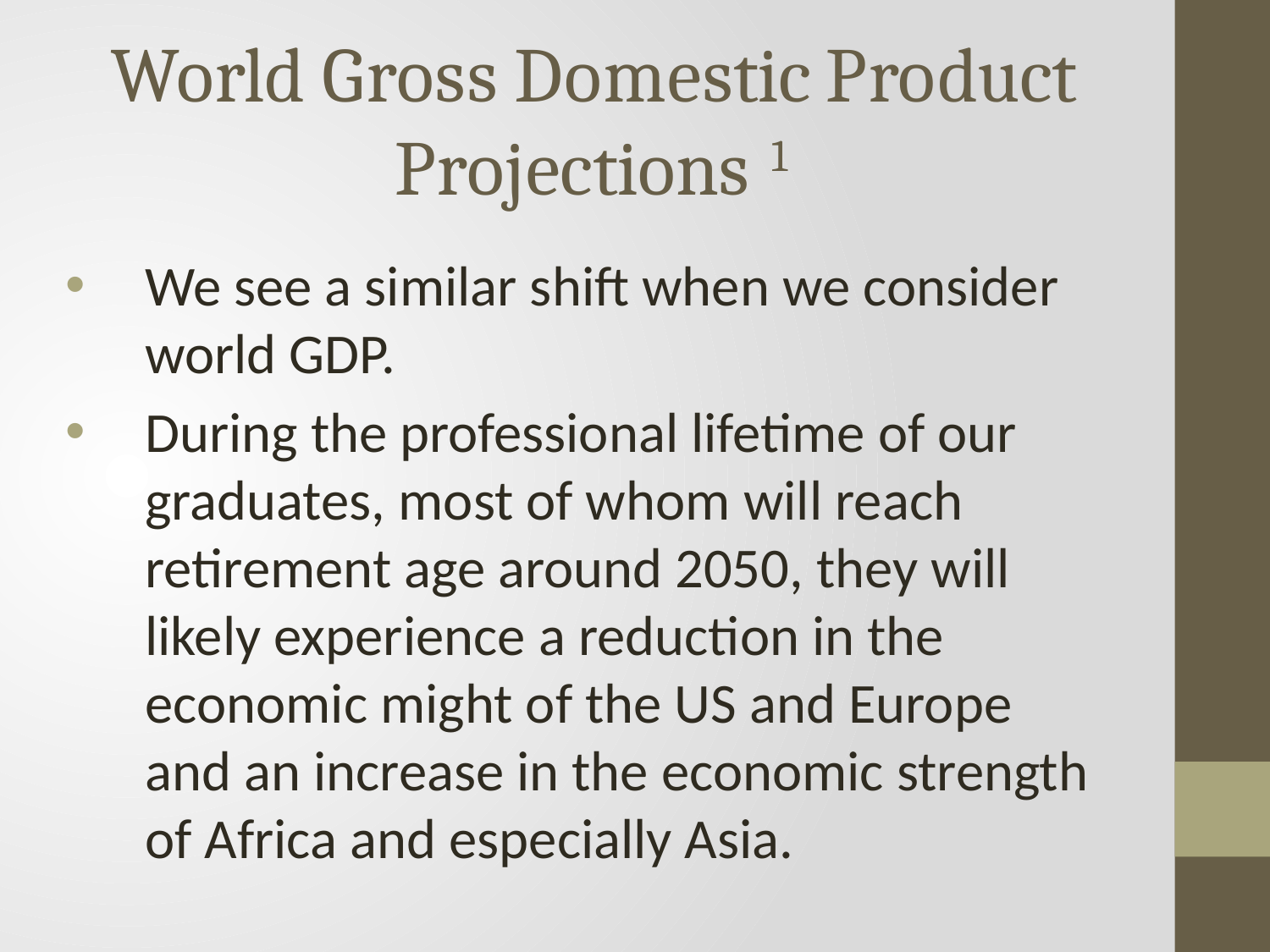

# World Gross Domestic Product Projections 1
We see a similar shift when we consider world GDP.
During the professional lifetime of our graduates, most of whom will reach retirement age around 2050, they will likely experience a reduction in the economic might of the US and Europe and an increase in the economic strength of Africa and especially Asia.